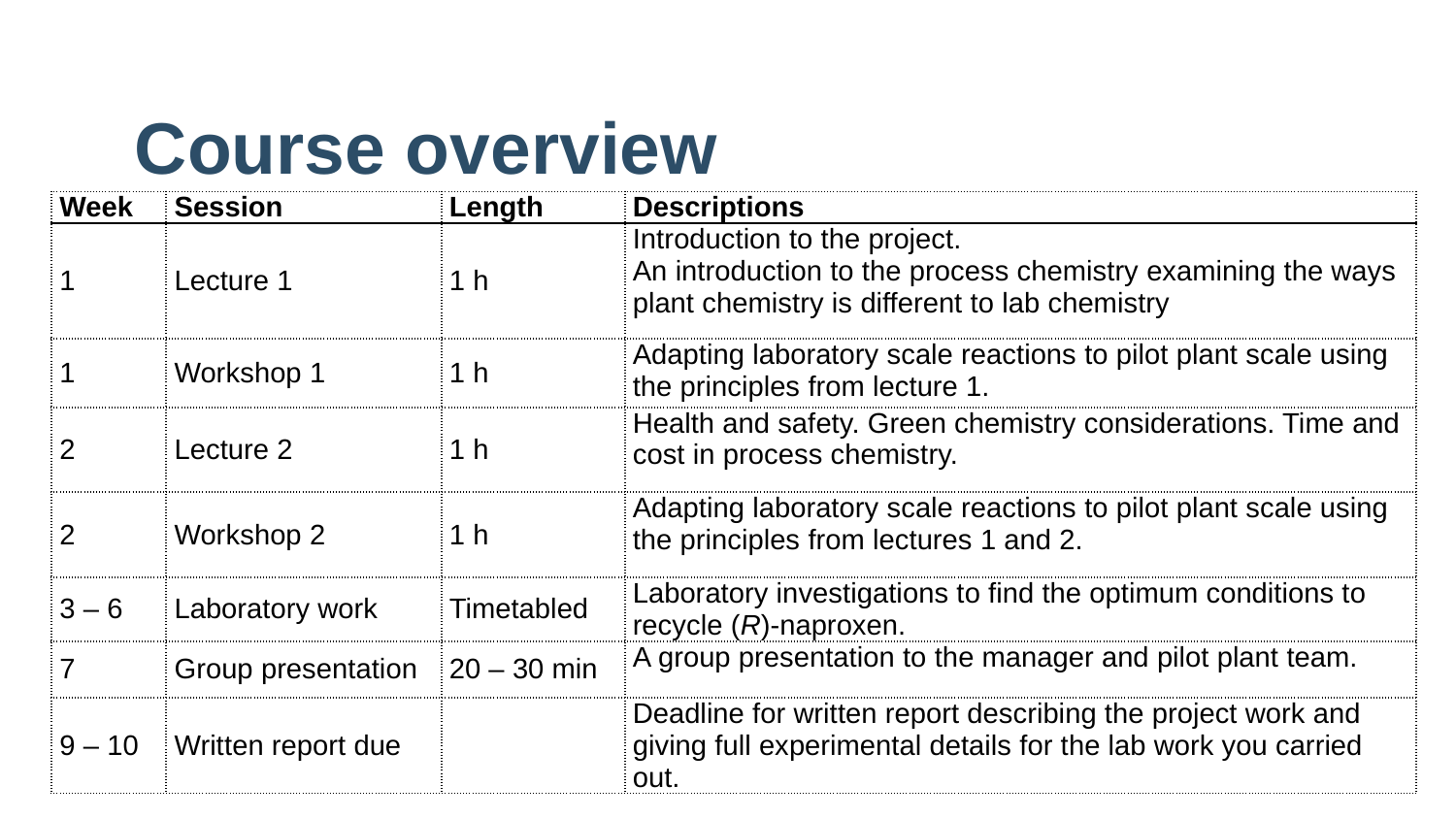

# Course overview
| Week | Session | Length | Descriptions |
| --- | --- | --- | --- |
| 1 | Lecture 1 | 1 h | Introduction to the project. An introduction to the process chemistry examining the ways plant chemistry is different to lab chemistry |
| 1 | Workshop 1 | 1 h | Adapting laboratory scale reactions to pilot plant scale using the principles from lecture 1. |
| 2 | Lecture 2 | 1 h | Health and safety. Green chemistry considerations. Time and cost in process chemistry. |
| 2 | Workshop 2 | 1 h | Adapting laboratory scale reactions to pilot plant scale using the principles from lectures 1 and 2. |
| 3 – 6 | Laboratory work | Timetabled | Laboratory investigations to find the optimum conditions to recycle (R)-naproxen. |
| 7 | Group presentation | 20 – 30 min | A group presentation to the manager and pilot plant team. |
| 9 – 10 | Written report due |  | Deadline for written report describing the project work and giving full experimental details for the lab work you carried out. |